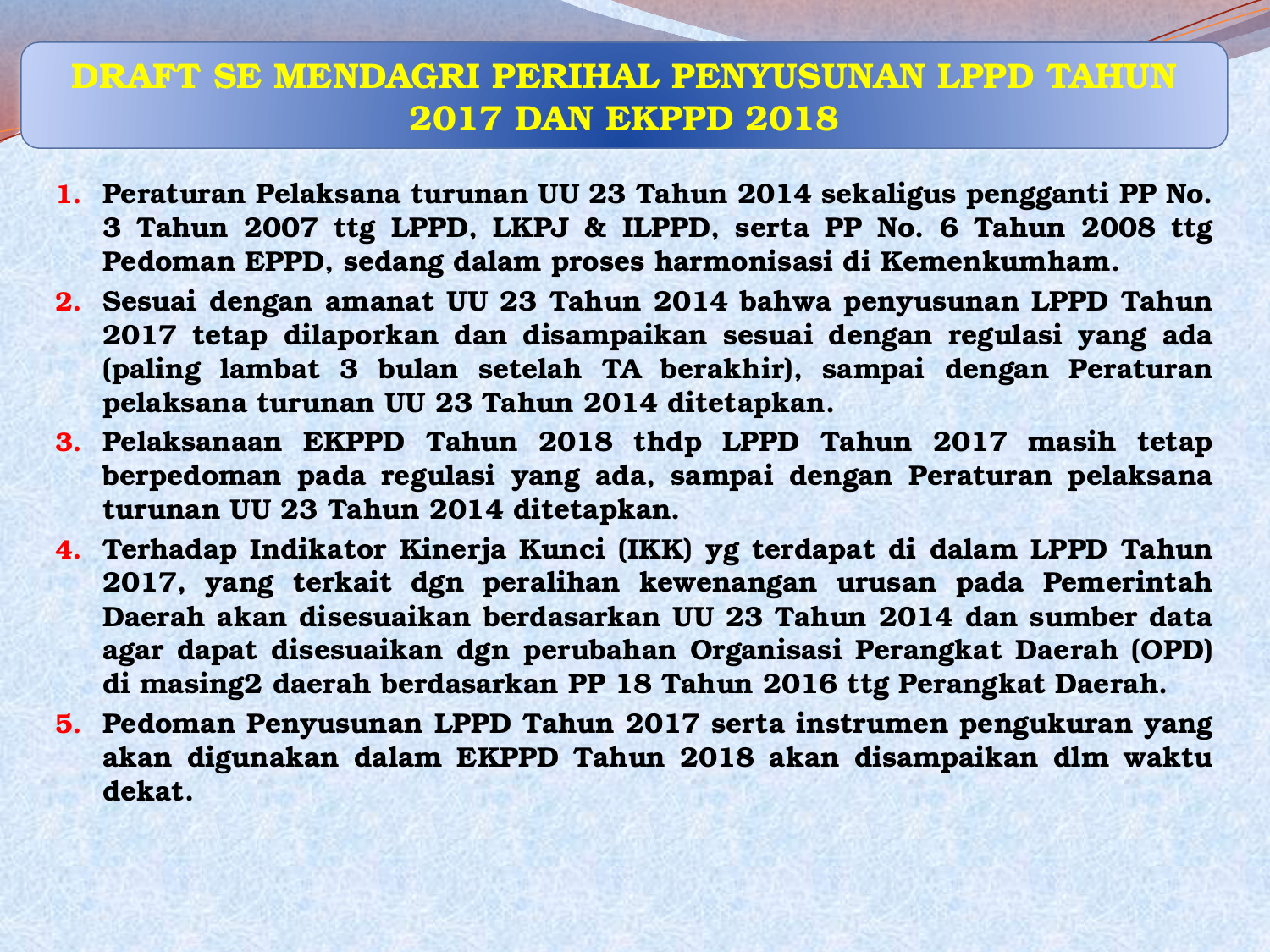

Draft se mendagri perihal penyusunan lppd tahun 2017 dan ekppd 2018
Peraturan Pelaksana turunan UU 23 Tahun 2014 sekaligus pengganti PP No. 3 Tahun 2007 ttg LPPD, LKPJ & ILPPD, serta PP No. 6 Tahun 2008 ttg Pedoman EPPD, sedang dalam proses harmonisasi di Kemenkumham.
Sesuai dengan amanat UU 23 Tahun 2014 bahwa penyusunan LPPD Tahun 2017 tetap dilaporkan dan disampaikan sesuai dengan regulasi yang ada (paling lambat 3 bulan setelah TA berakhir), sampai dengan Peraturan pelaksana turunan UU 23 Tahun 2014 ditetapkan.
Pelaksanaan EKPPD Tahun 2018 thdp LPPD Tahun 2017 masih tetap berpedoman pada regulasi yang ada, sampai dengan Peraturan pelaksana turunan UU 23 Tahun 2014 ditetapkan.
Terhadap Indikator Kinerja Kunci (IKK) yg terdapat di dalam LPPD Tahun 2017, yang terkait dgn peralihan kewenangan urusan pada Pemerintah Daerah akan disesuaikan berdasarkan UU 23 Tahun 2014 dan sumber data agar dapat disesuaikan dgn perubahan Organisasi Perangkat Daerah (OPD) di masing2 daerah berdasarkan PP 18 Tahun 2016 ttg Perangkat Daerah.
Pedoman Penyusunan LPPD Tahun 2017 serta instrumen pengukuran yang akan digunakan dalam EKPPD Tahun 2018 akan disampaikan dlm waktu dekat.